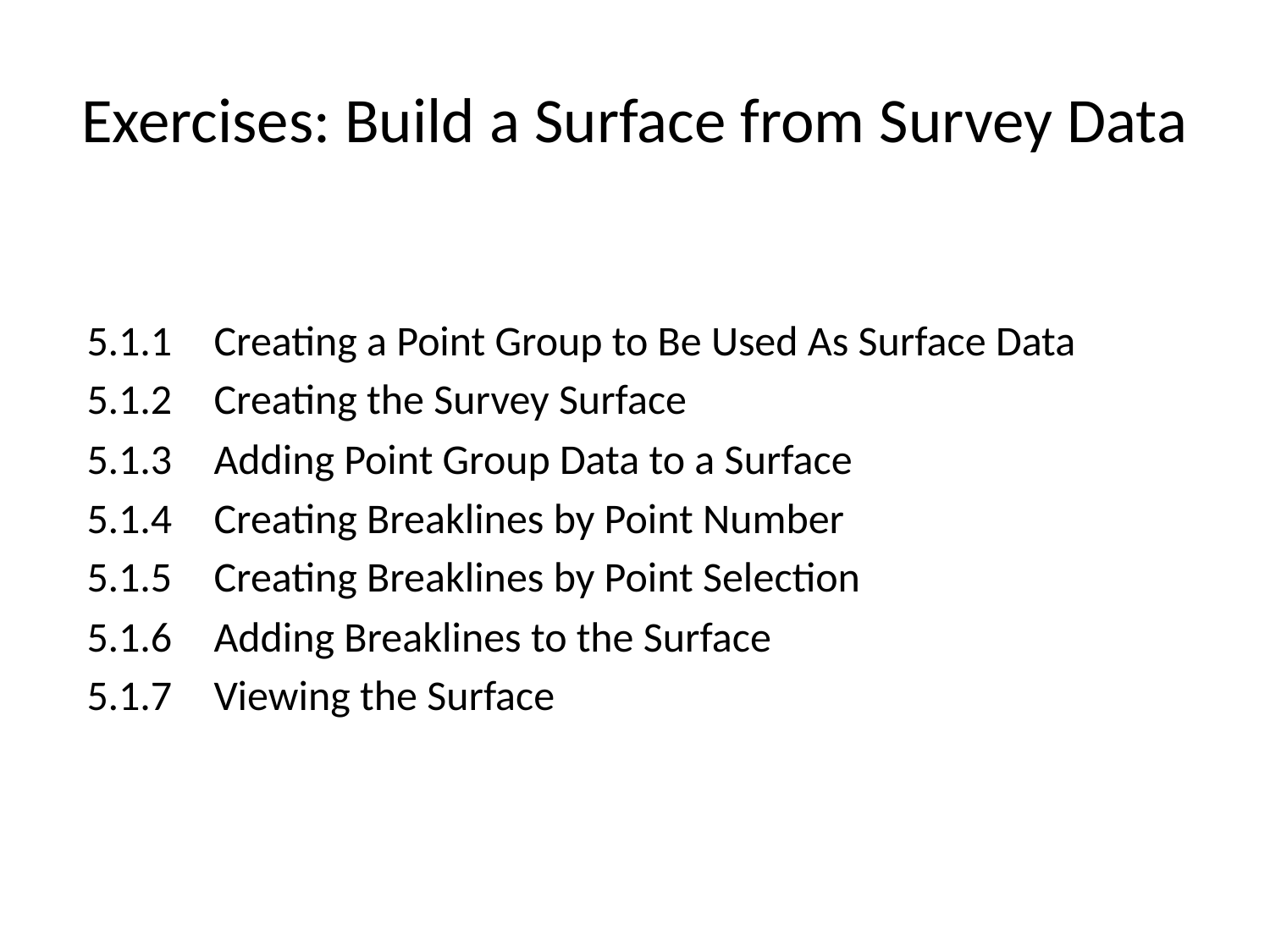

# Exercises: Build a Surface from Survey Data
5.1.1	Creating a Point Group to Be Used As Surface Data
5.1.2	Creating the Survey Surface
5.1.3	Adding Point Group Data to a Surface
5.1.4	Creating Breaklines by Point Number
5.1.5	Creating Breaklines by Point Selection
5.1.6	Adding Breaklines to the Surface
5.1.7	Viewing the Surface